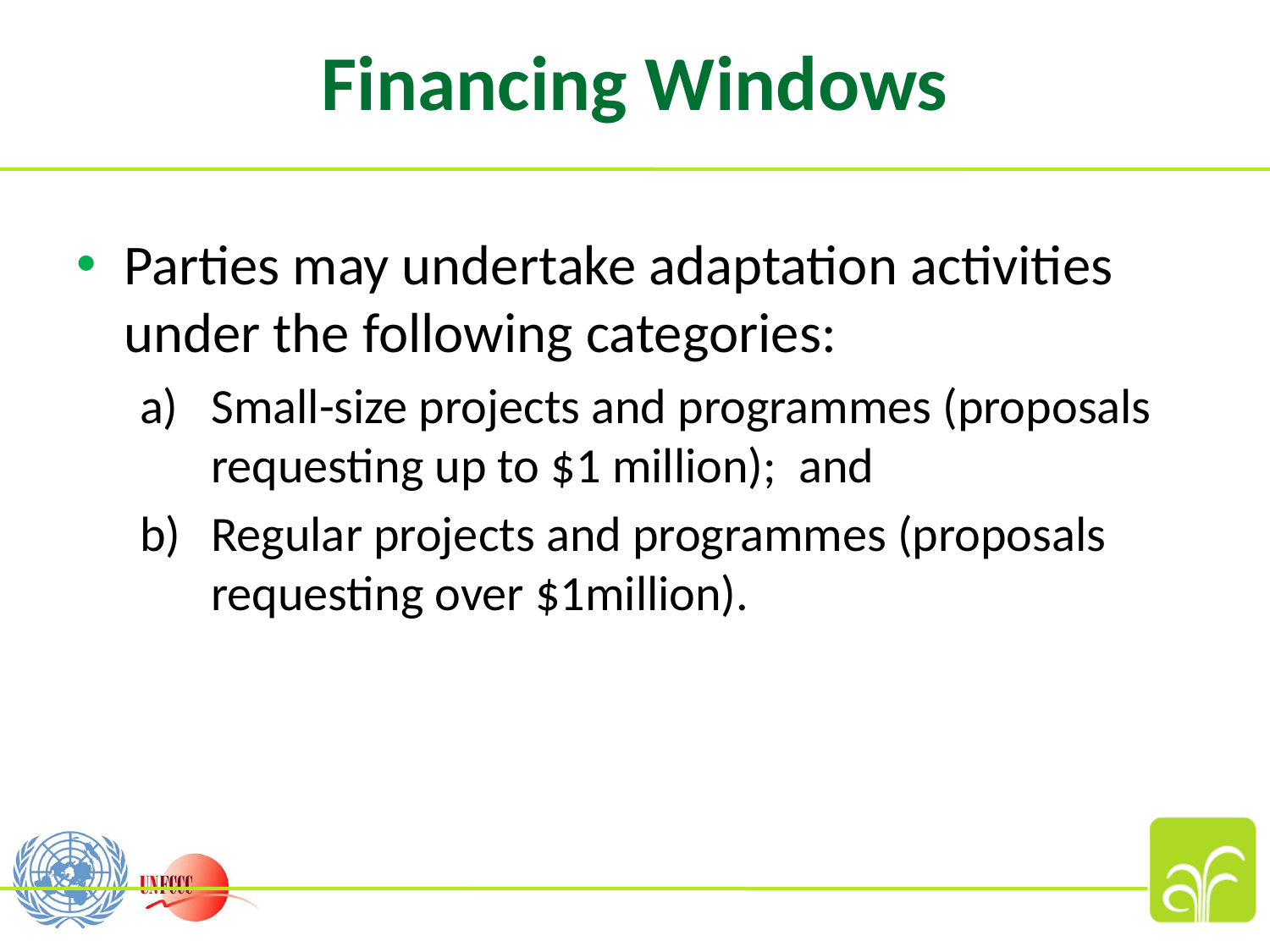

# Financing Windows
Parties may undertake adaptation activities under the following categories:
Small-size projects and programmes (proposals requesting up to $1 million);  and
Regular projects and programmes (proposals requesting over $1million).